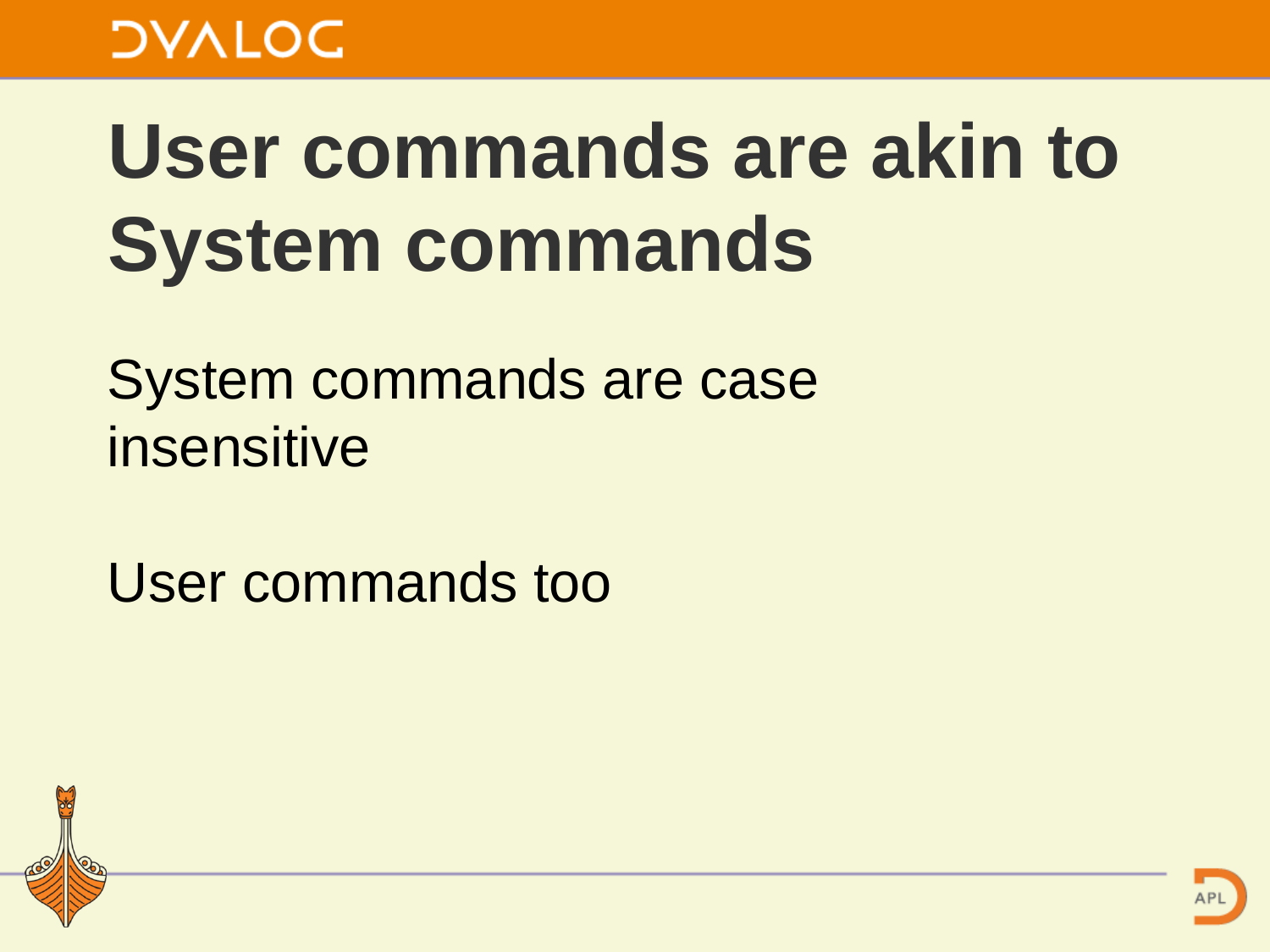

# User commands are akin to System commands
System commands are case insensitive

User commands too